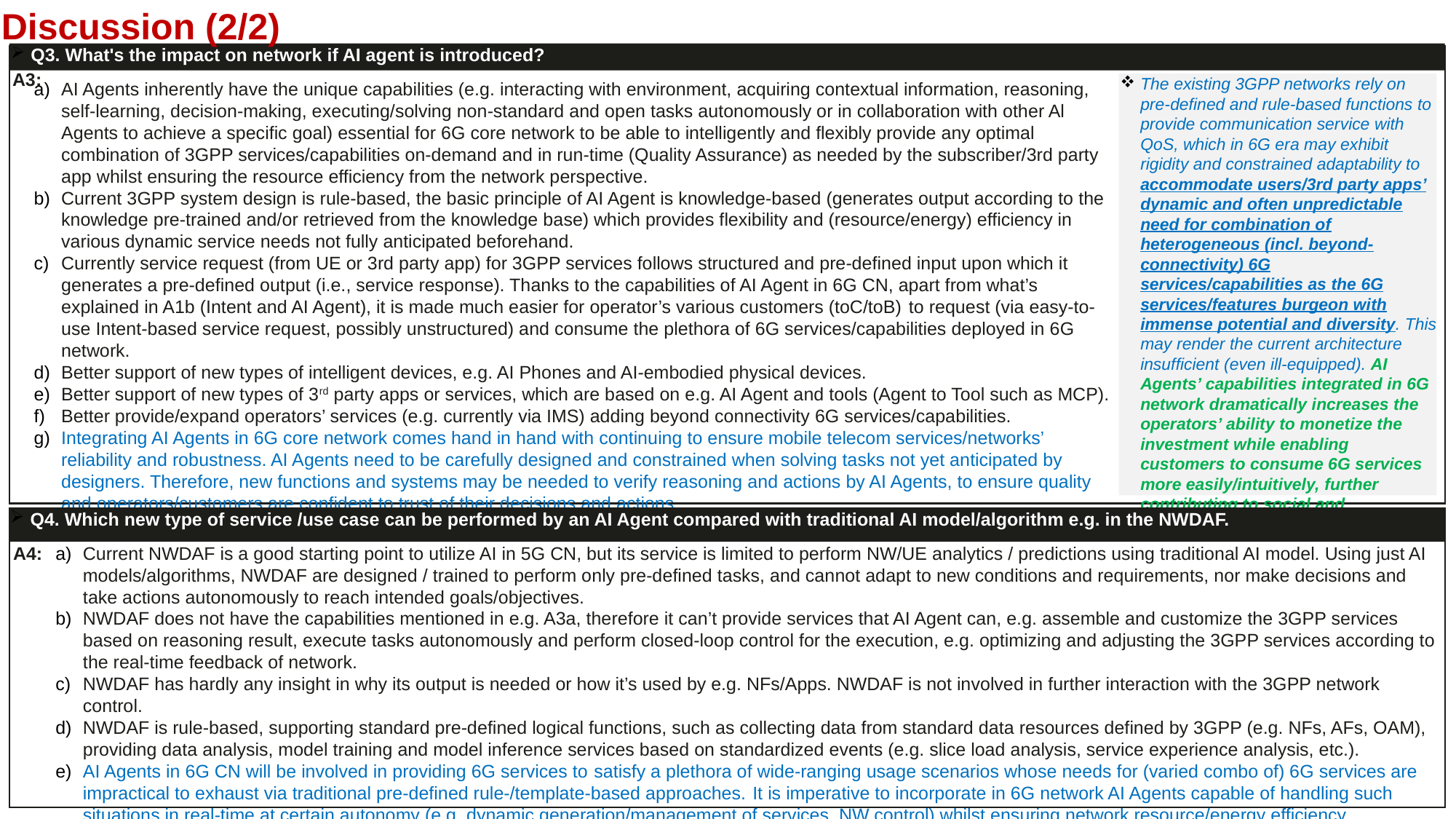

Discussion (2/2)
Q3. What's the impact on network if AI agent is introduced?

A3:

The existing 3GPP networks rely on pre-defined and rule-based functions to provide communication service with QoS, which in 6G era may exhibit rigidity and constrained adaptability to accommodate users/3rd party apps’ dynamic and often unpredictable need for combination of heterogeneous (incl. beyond-connectivity) 6G services/capabilities as the 6G services/features burgeon with immense potential and diversity. This may render the current architecture insufficient (even ill-equipped). AI Agents’ capabilities integrated in 6G network dramatically increases the operators’ ability to monetize the investment while enabling customers to consume 6G services more easily/intuitively, further contributing to social and economical goals.
AI Agents inherently have the unique capabilities (e.g. interacting with environment, acquiring contextual information, reasoning, self-learning, decision-making, executing/solving non-standard and open tasks autonomously or in collaboration with other Al Agents to achieve a specific goal) essential for 6G core network to be able to intelligently and flexibly provide any optimal combination of 3GPP services/capabilities on-demand and in run-time (Quality Assurance) as needed by the subscriber/3rd party app whilst ensuring the resource efficiency from the network perspective.
Current 3GPP system design is rule-based, the basic principle of AI Agent is knowledge-based (generates output according to the knowledge pre-trained and/or retrieved from the knowledge base) which provides flexibility and (resource/energy) efficiency in various dynamic service needs not fully anticipated beforehand.
Currently service request (from UE or 3rd party app) for 3GPP services follows structured and pre-defined input upon which it generates a pre-defined output (i.e., service response). Thanks to the capabilities of AI Agent in 6G CN, apart from what’s explained in A1b (Intent and AI Agent), it is made much easier for operator’s various customers (toC/toB) to request (via easy-to-use Intent-based service request, possibly unstructured) and consume the plethora of 6G services/capabilities deployed in 6G network.
Better support of new types of intelligent devices, e.g. AI Phones and AI-embodied physical devices.
Better support of new types of 3rd party apps or services, which are based on e.g. AI Agent and tools (Agent to Tool such as MCP).
Better provide/expand operators’ services (e.g. currently via IMS) adding beyond connectivity 6G services/capabilities.
Integrating AI Agents in 6G core network comes hand in hand with continuing to ensure mobile telecom services/networks’ reliability and robustness. AI Agents need to be carefully designed and constrained when solving tasks not yet anticipated by designers. Therefore, new functions and systems may be needed to verify reasoning and actions by AI Agents, to ensure quality and operators/customers are confident to trust of their decisions and actions.

Q4. Which new type of service /use case can be performed by an AI Agent compared with traditional AI model/algorithm e.g. in the NWDAF.

A4:

Current NWDAF is a good starting point to utilize AI in 5G CN, but its service is limited to perform NW/UE analytics / predictions using traditional AI model. Using just AI models/algorithms, NWDAF are designed / trained to perform only pre-defined tasks, and cannot adapt to new conditions and requirements, nor make decisions and take actions autonomously to reach intended goals/objectives.
NWDAF does not have the capabilities mentioned in e.g. A3a, therefore it can’t provide services that AI Agent can, e.g. assemble and customize the 3GPP services based on reasoning result, execute tasks autonomously and perform closed-loop control for the execution, e.g. optimizing and adjusting the 3GPP services according to the real-time feedback of network.
NWDAF has hardly any insight in why its output is needed or how it’s used by e.g. NFs/Apps. NWDAF is not involved in further interaction with the 3GPP network control.
NWDAF is rule-based, supporting standard pre-defined logical functions, such as collecting data from standard data resources defined by 3GPP (e.g. NFs, AFs, OAM), providing data analysis, model training and model inference services based on standardized events (e.g. slice load analysis, service experience analysis, etc.).
AI Agents in 6G CN will be involved in providing 6G services to satisfy a plethora of wide-ranging usage scenarios whose needs for (varied combo of) 6G services are impractical to exhaust via traditional pre-defined rule-/template-based approaches. It is imperative to incorporate in 6G network AI Agents capable of handling such situations in real-time at certain autonomy (e.g. dynamic generation/management of services, NW control) whilst ensuring network resource/energy efficiency.